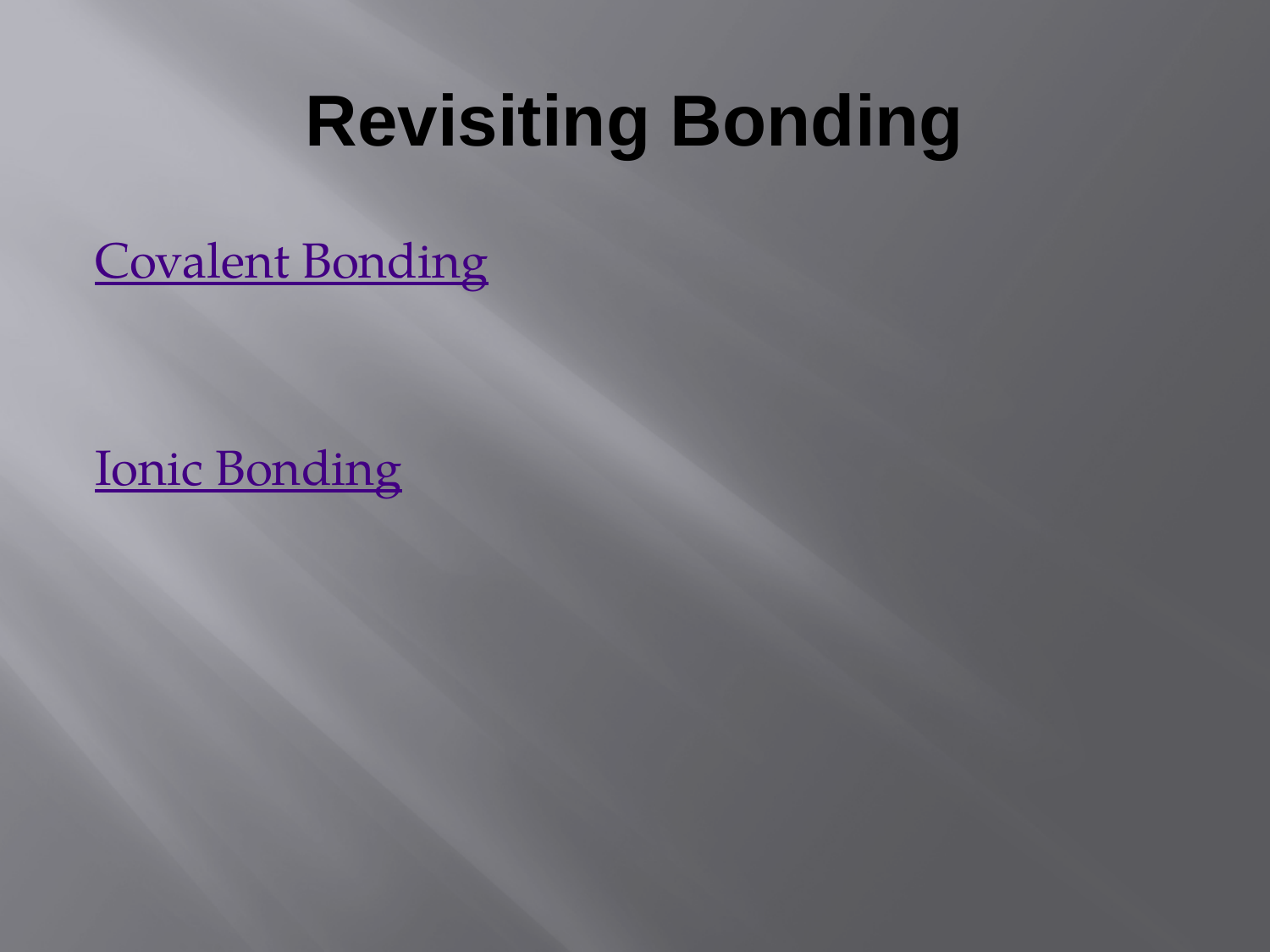

# Revisiting Bonding
Covalent Bonding

Ionic Bonding